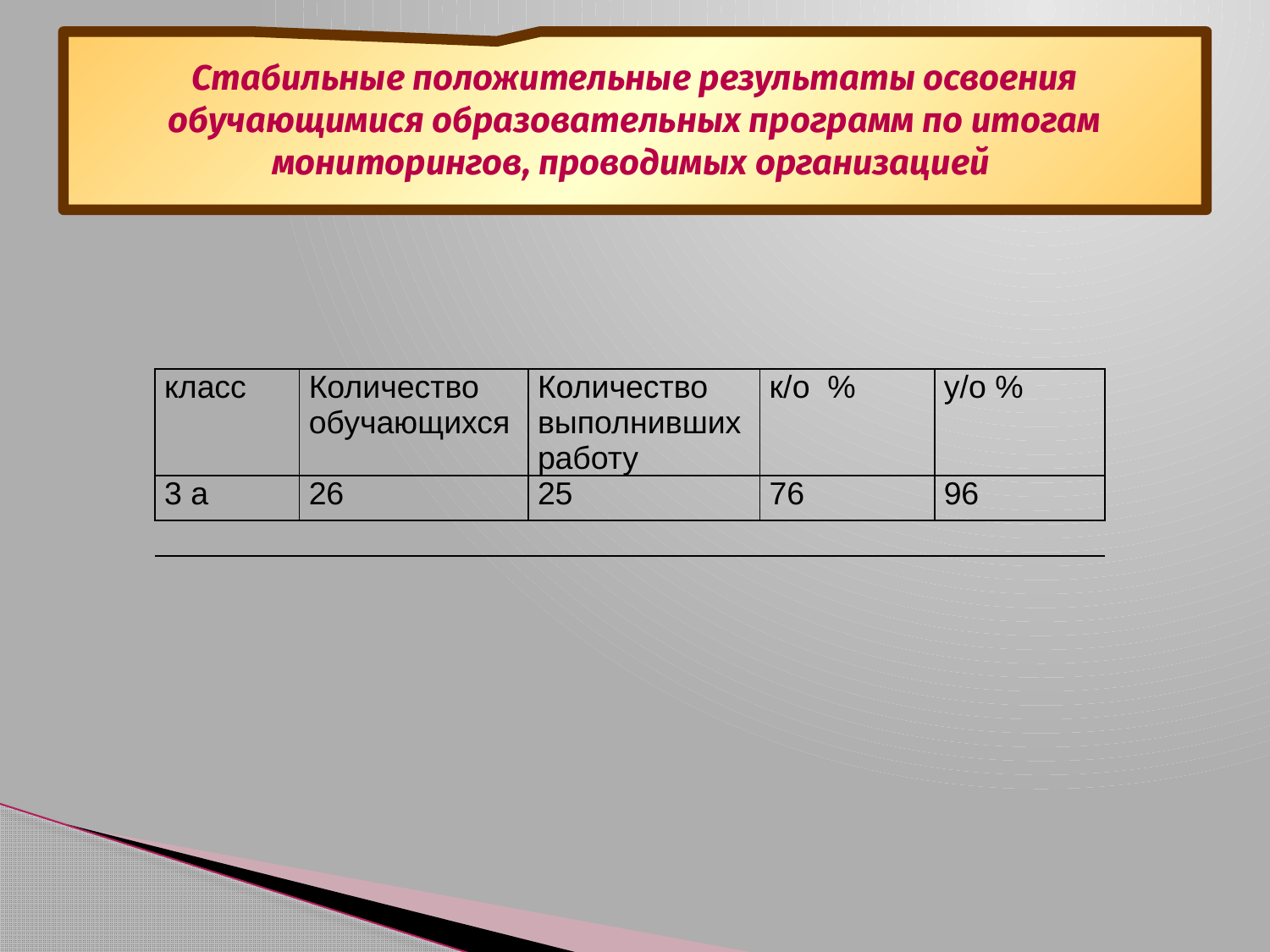

Стабильные положительные результаты освоения обучающимися образовательных программ по итогам мониторингов, проводимых организацией
|  |  |  |  |  |
| --- | --- | --- | --- | --- |
| класс | Количество обучающихся | Количество выполнивших работу | к/о % | у/о % |
| 3 а | 26 | 25 | 76 | 96 |
|  |  |  |  |  |